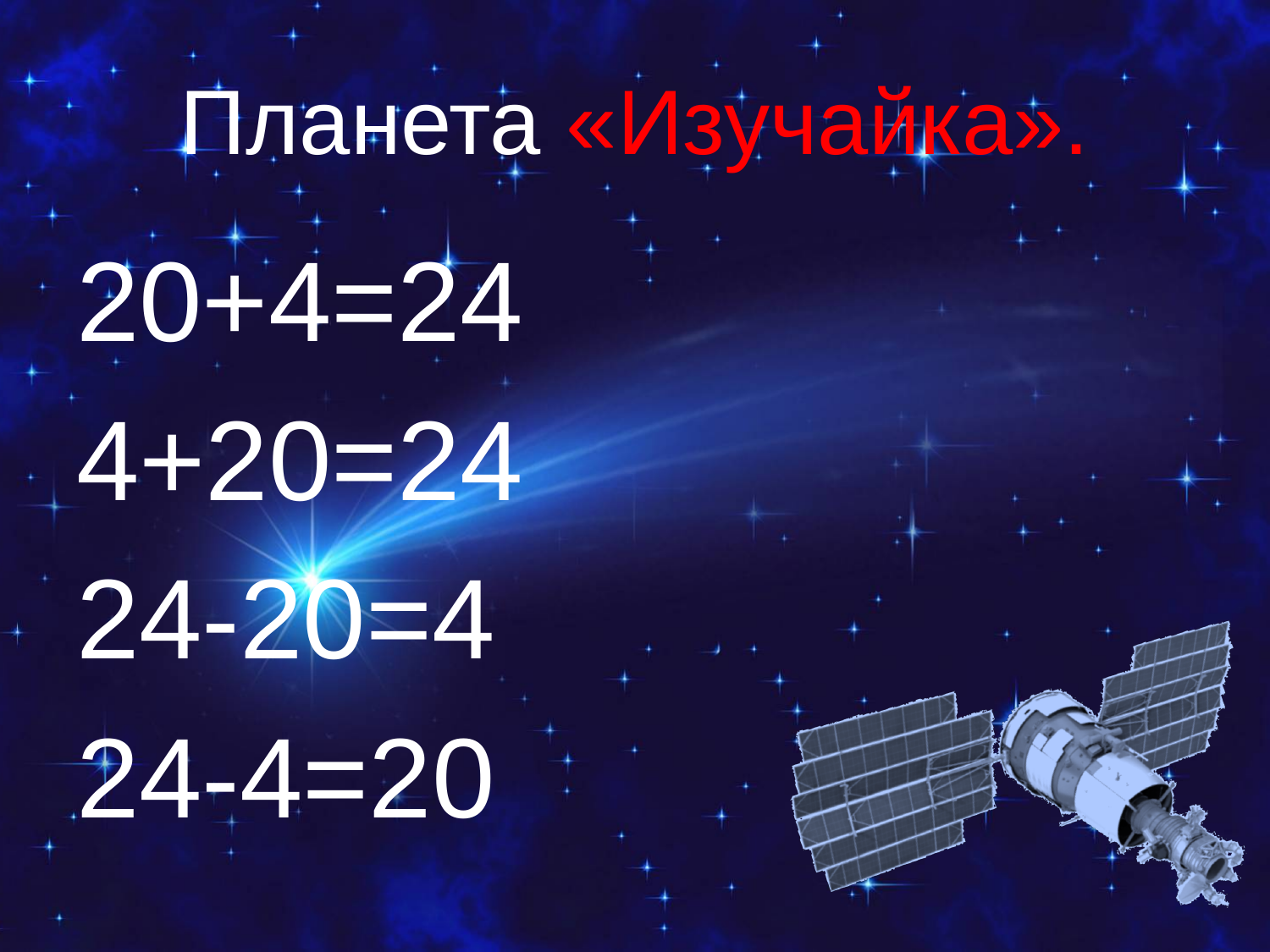

# Планета «Изучайка».
20+4=24
4+20=24
24-20=4
24-4=20